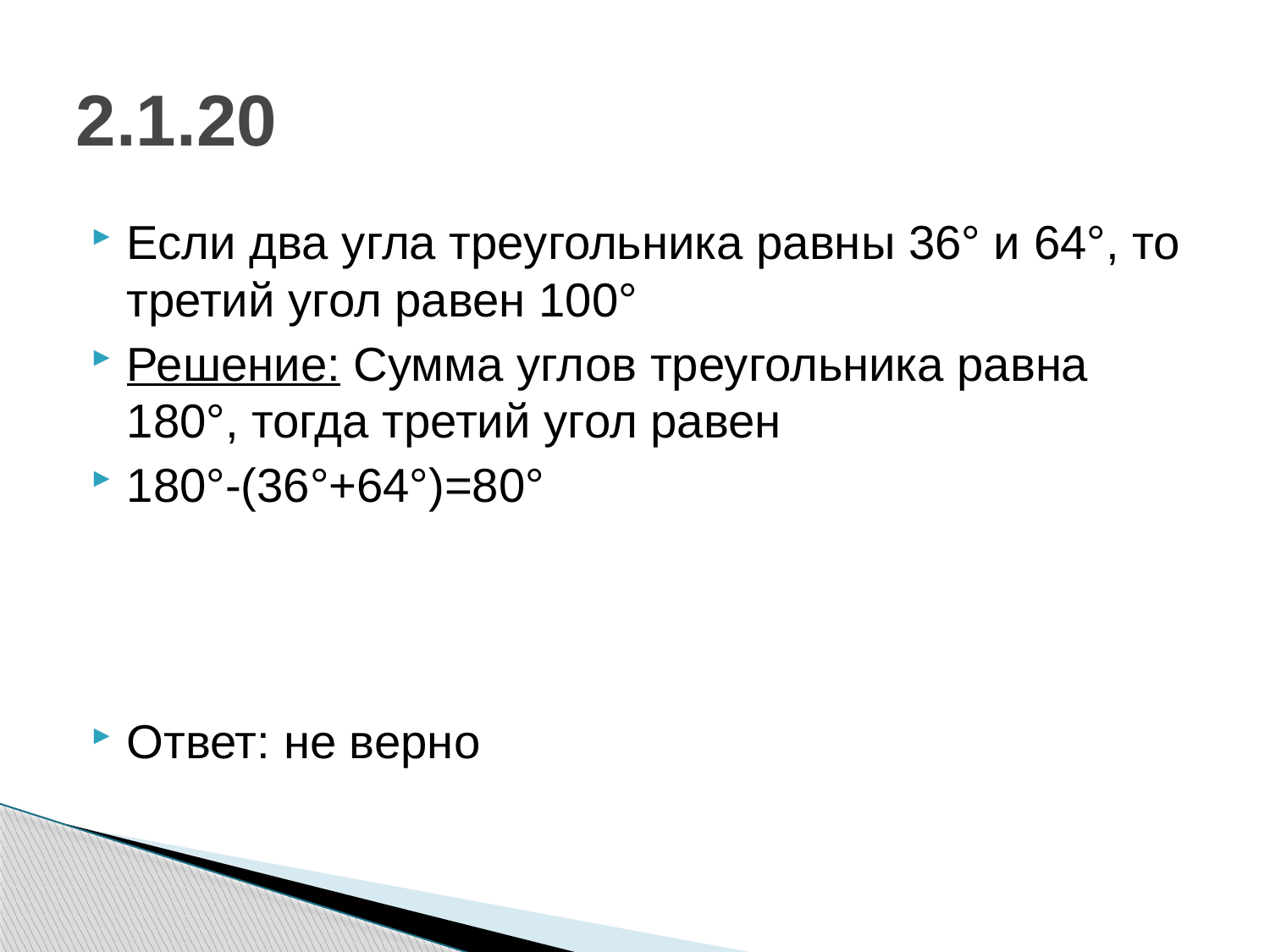

# 2.1.20
Если два угла треугольника равны 36° и 64°, то третий угол равен 100°
Решение: Сумма углов треугольника равна 180°, тогда третий угол равен
180°-(36°+64°)=80°

Ответ: не верно